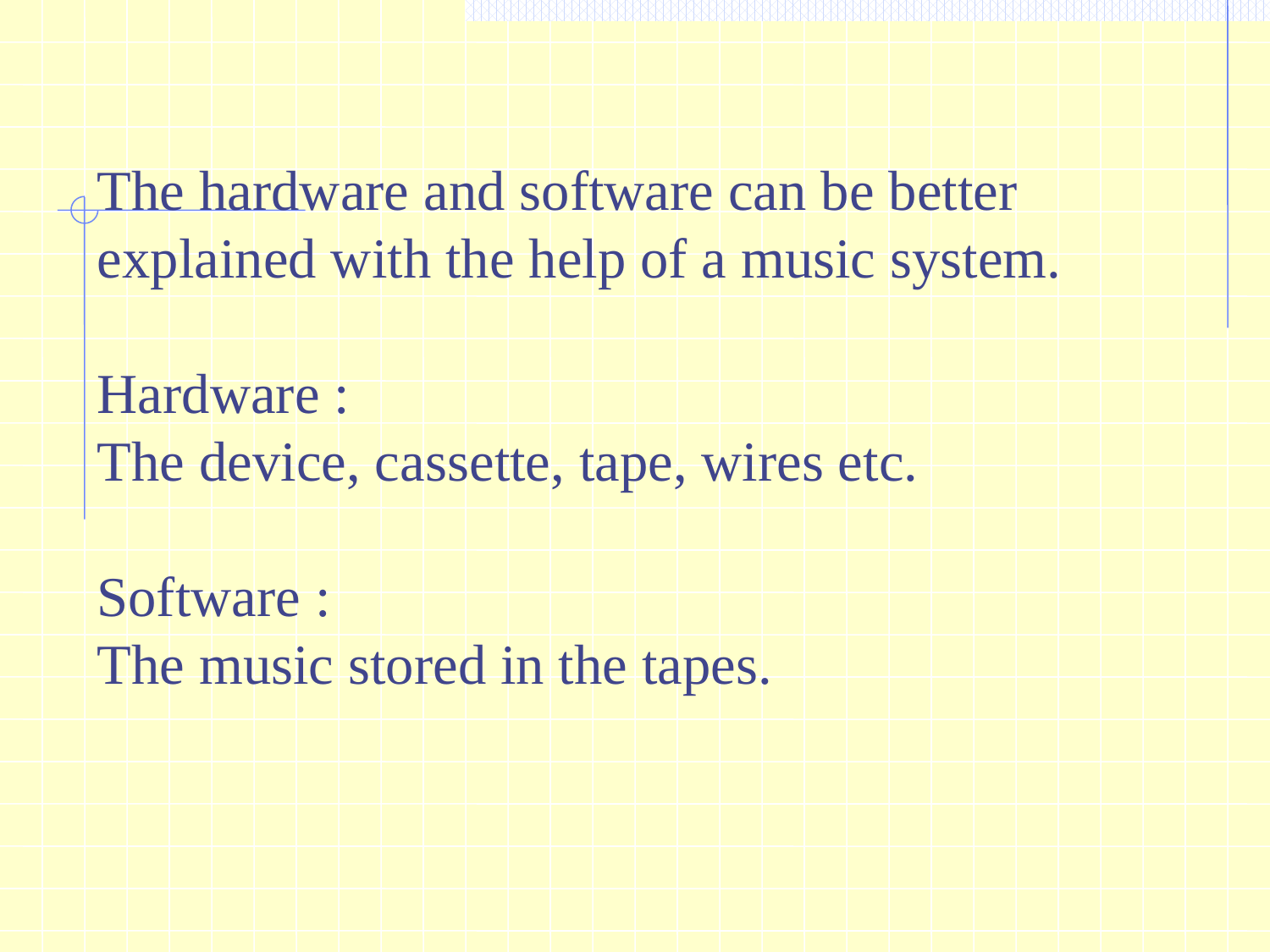

The hardware and software can be better explained with the help of a music system.

Hardware :
The device, cassette, tape, wires etc.

Software :
The music stored in the tapes.